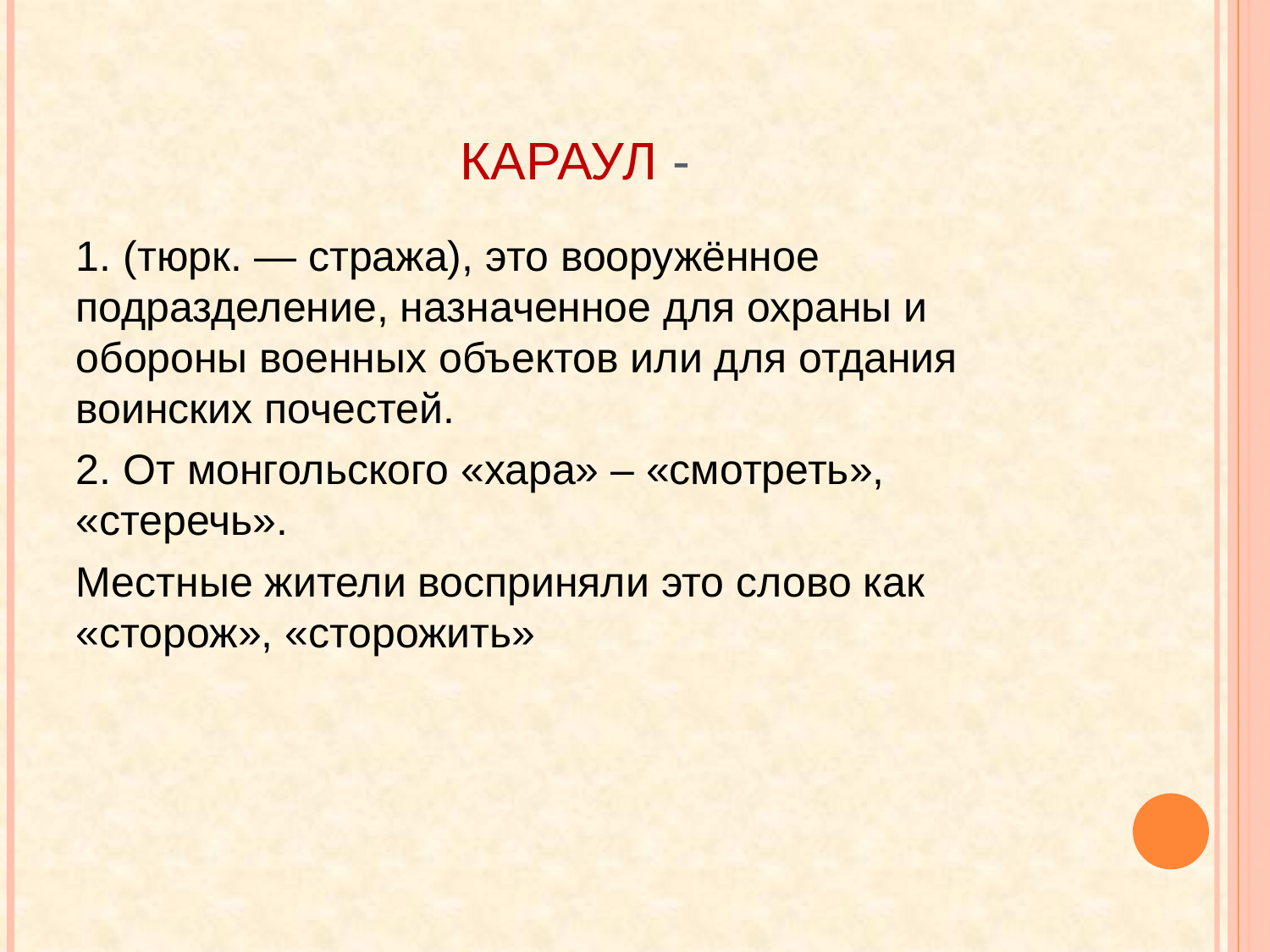

# Караул -
1. (тюрк. — стража), это вооружённое подразделение, назначенное для охраны и обороны военных объектов или для отдания воинских почестей.
2. От монгольского «хара» – «смотреть», «стеречь».
Местные жители восприняли это слово как «сторож», «сторожить»